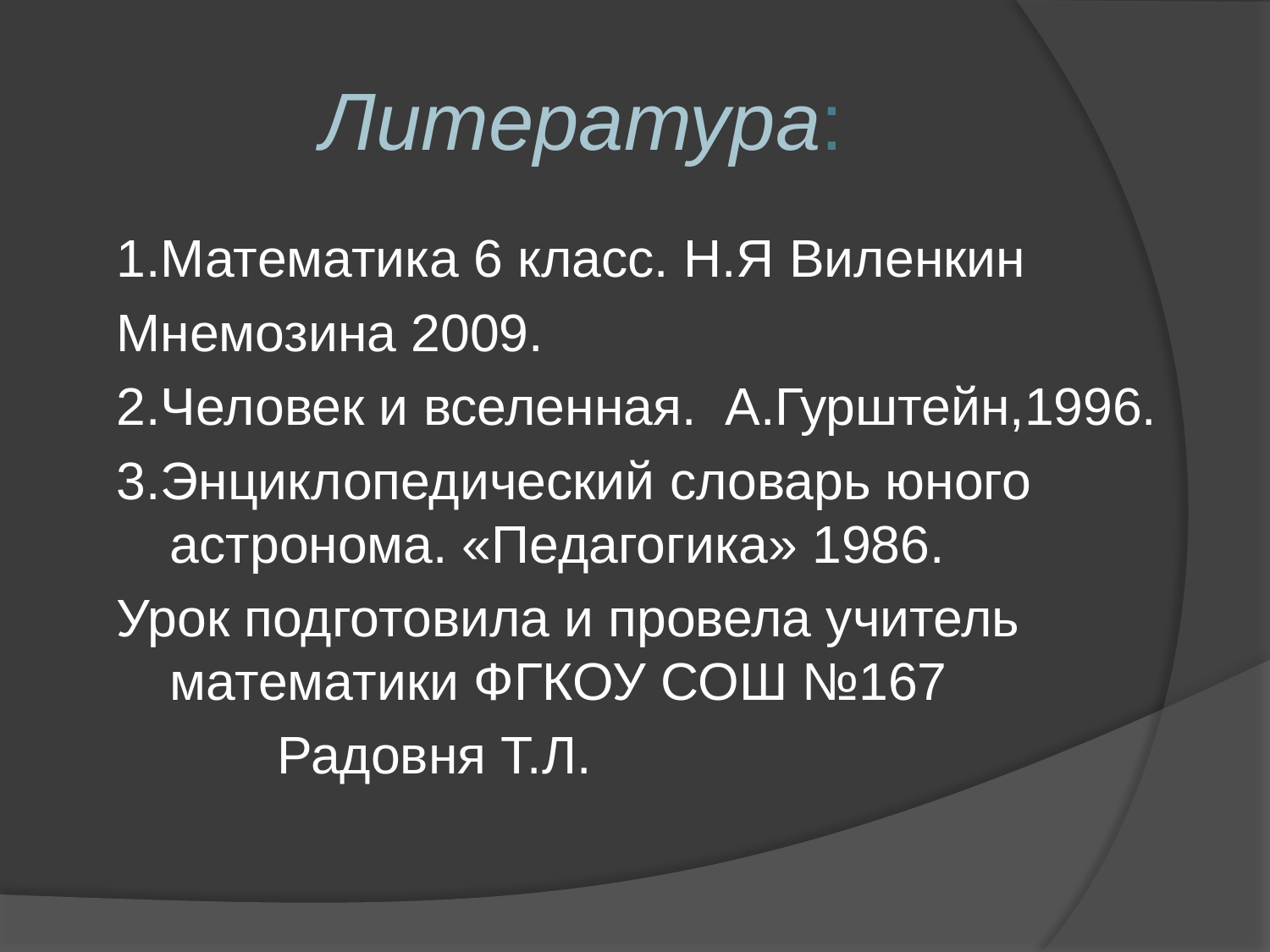

# Литература:
1.Математика 6 класс. Н.Я Виленкин
Мнемозина 2009.
2.Человек и вселенная.  А.Гурштейн,1996.
3.Энциклопедический словарь юного астронома. «Педагогика» 1986.
Урок подготовила и провела учитель математики ФГКОУ СОШ №167
           Радовня Т.Л.